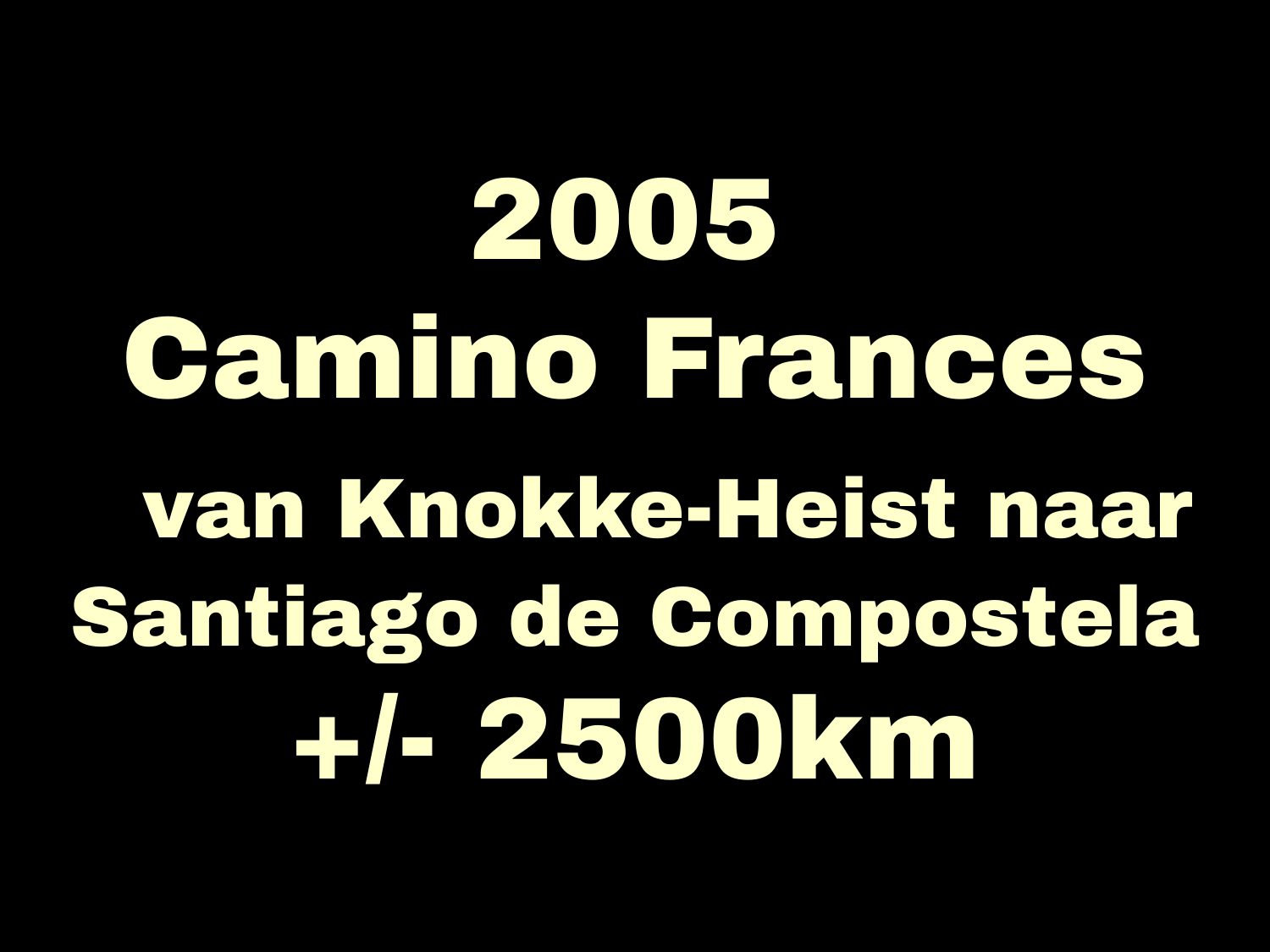

2005
Camino Frances
  van Knokke-Heist naar
Santiago de Compostela
+/- 2500km